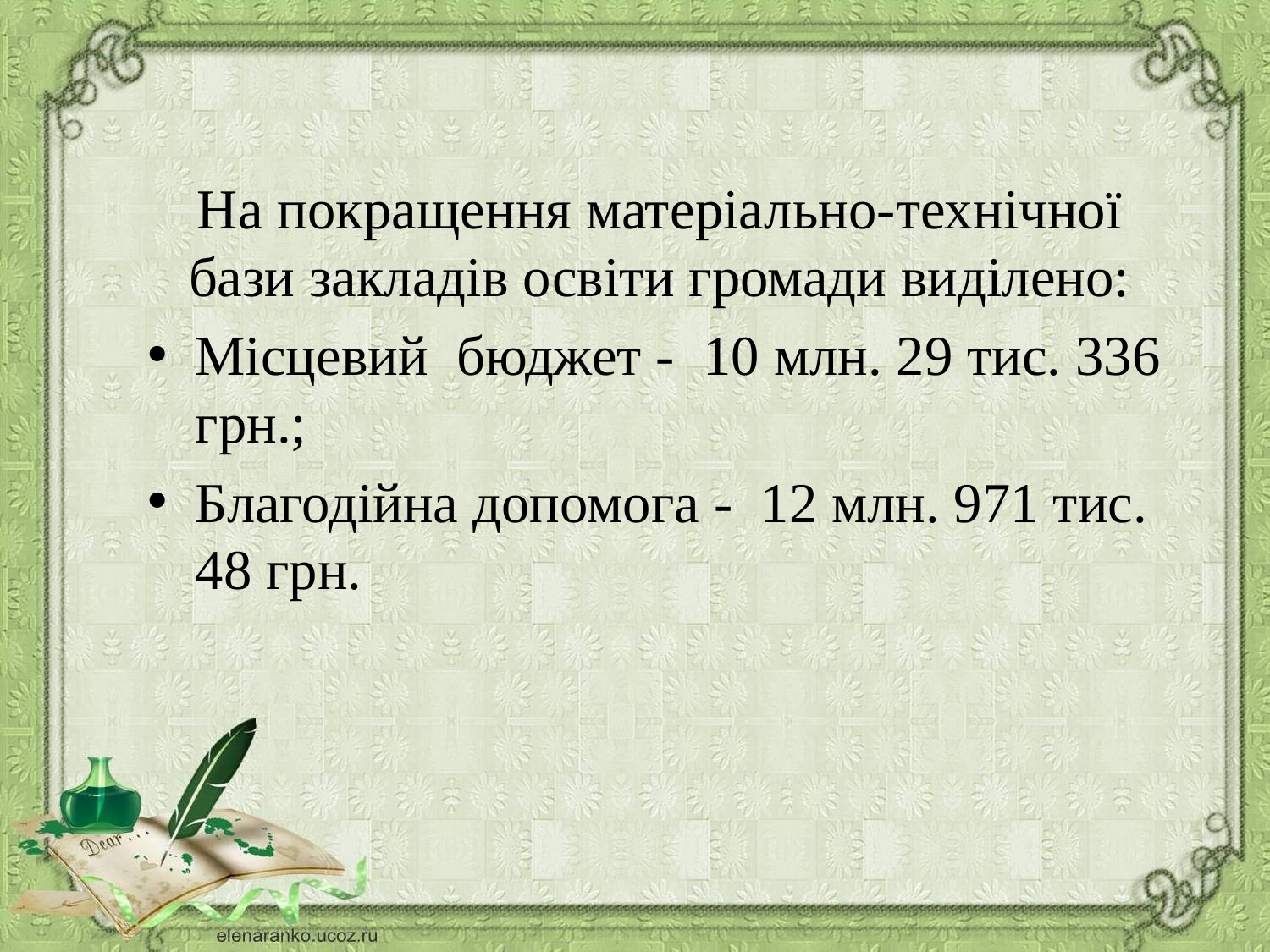

На покращення матеріально-технічної бази закладів освіти громади виділено:
Місцевий  бюджет -  10 млн. 29 тис. 336 грн.;
Благодійна допомога -  12 млн. 971 тис. 48 грн.